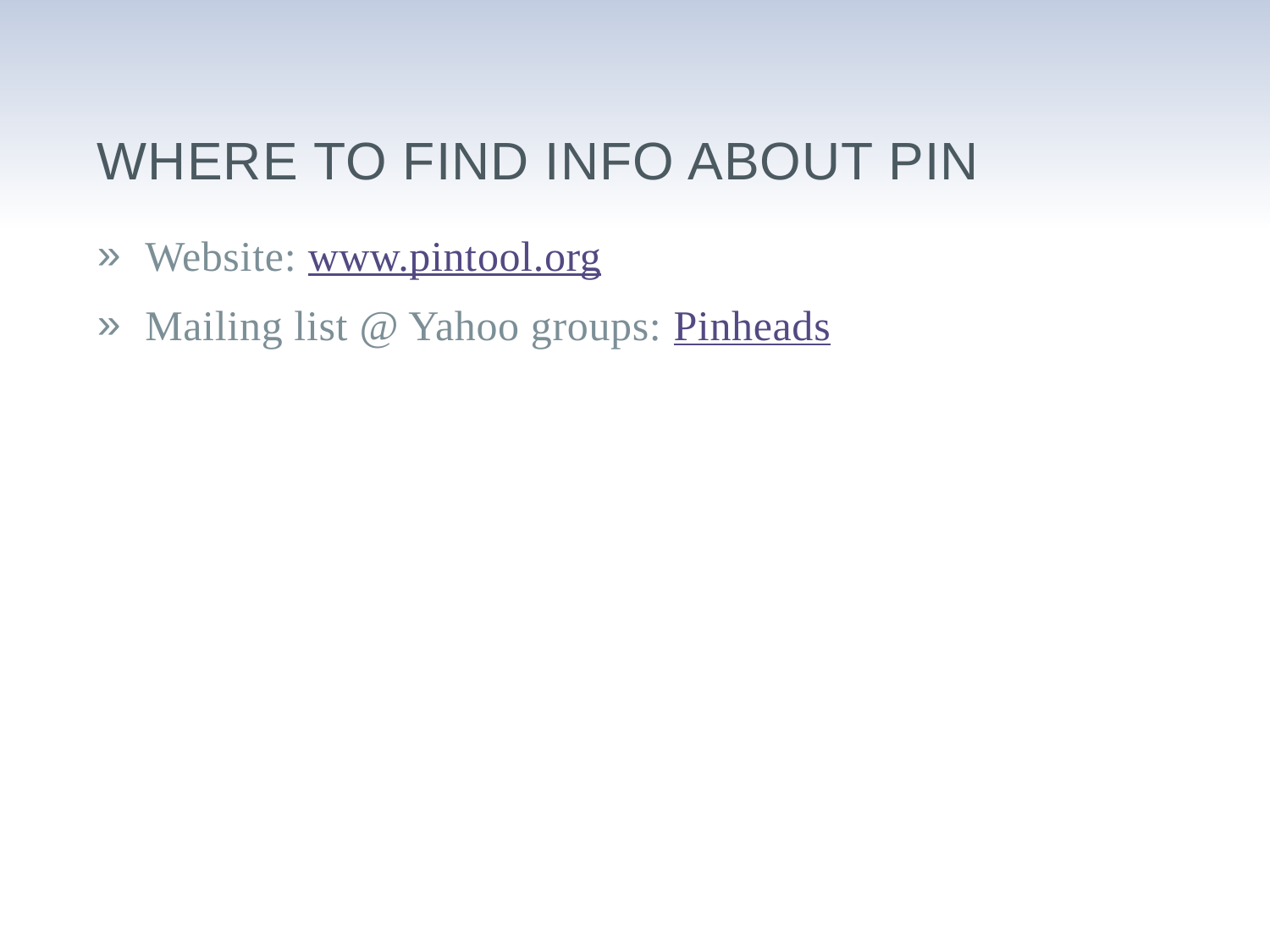

# Where to find info about PIN
Website: www.pintool.org
Mailing list @ Yahoo groups: Pinheads